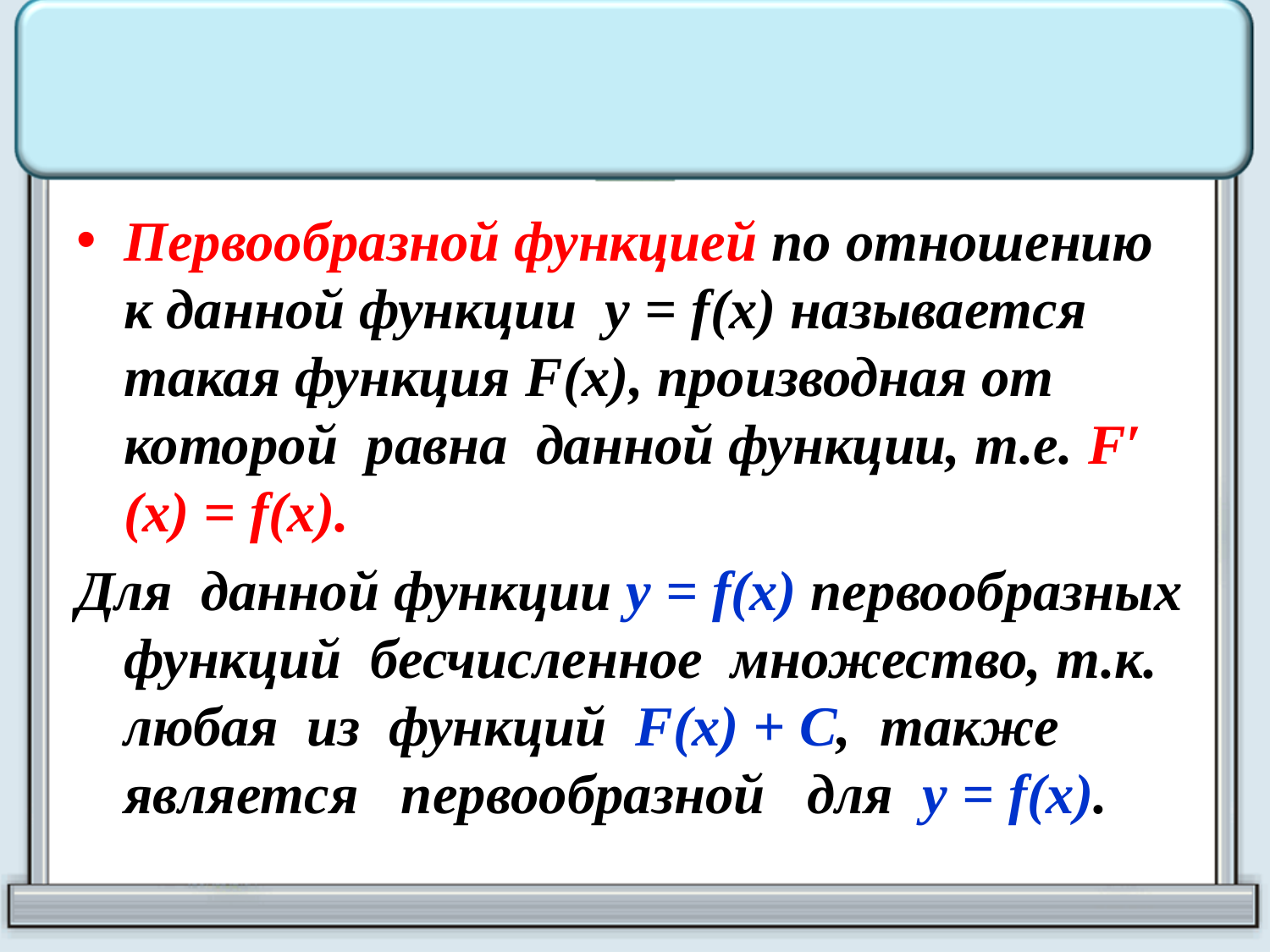

Первообразной функцией по отношению к данной функции  у = f(x) называется такая функция F(x), производная от которой  равна  данной функции, т.е. F′(x) = f(x).
Для  данной функции у = f(x) первообразных функций  бесчисленное  множество, т.к. любая  из  функций  F(x) + С,  также является   первообразной   для  у = f(x).